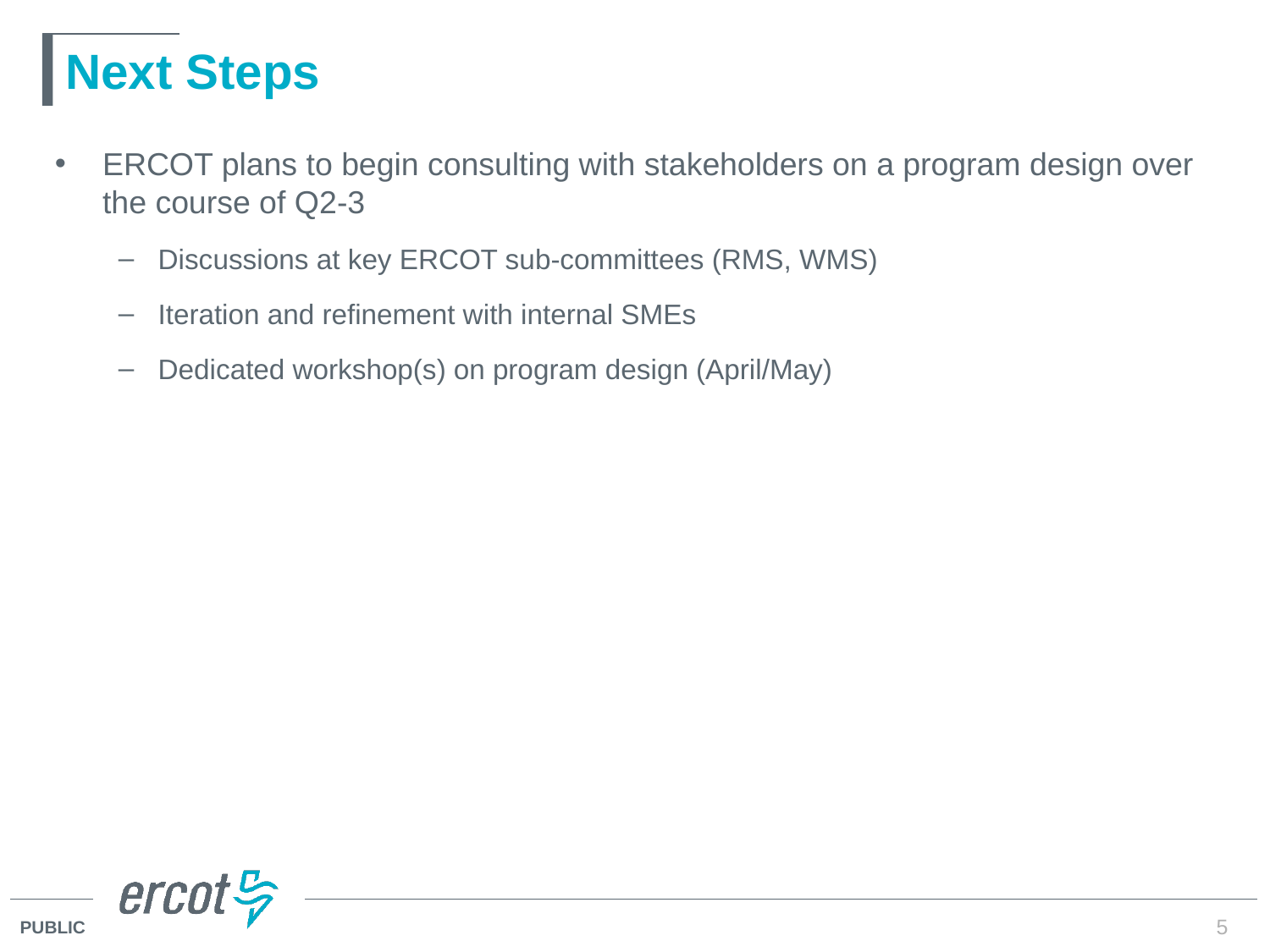

# Next Steps
ERCOT plans to begin consulting with stakeholders on a program design over the course of Q2-3
Discussions at key ERCOT sub-committees (RMS, WMS)
Iteration and refinement with internal SMEs
Dedicated workshop(s) on program design (April/May)

5